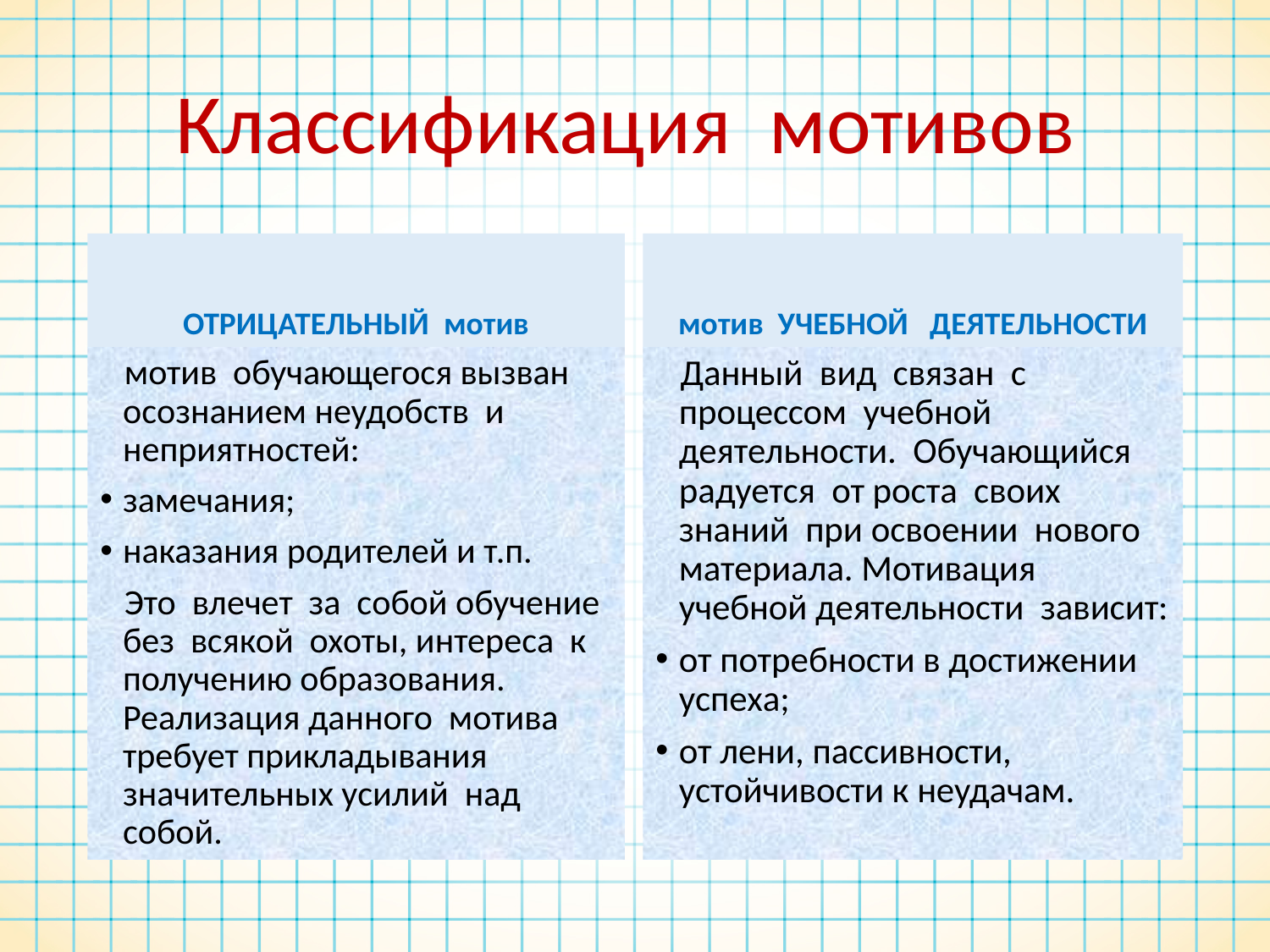

# Классификация  мотивов
ОТРИЦАТЕЛЬНЫЙ  мотив
мотив  УЧЕБНОЙ   ДЕЯТЕЛЬНОСТИ
   мотив  обучающегося вызван  осознанием неудобств  и  неприятностей:
замечания;
наказания родителей и т.п.
   Это  влечет  за  собой обучение  без  всякой  охоты, интереса  к  получению образования.  Реализация данного  мотива  требует прикладывания  значительных усилий  над  собой.

   Данный  вид  связан  с процессом  учебной деятельности.  Обучающийся радуется  от роста  своих  знаний  при освоении  нового  материала. Мотивация  учебной деятельности  зависит:
от потребности в достижении успеха;
от лени, пассивности, устойчивости к неудачам.